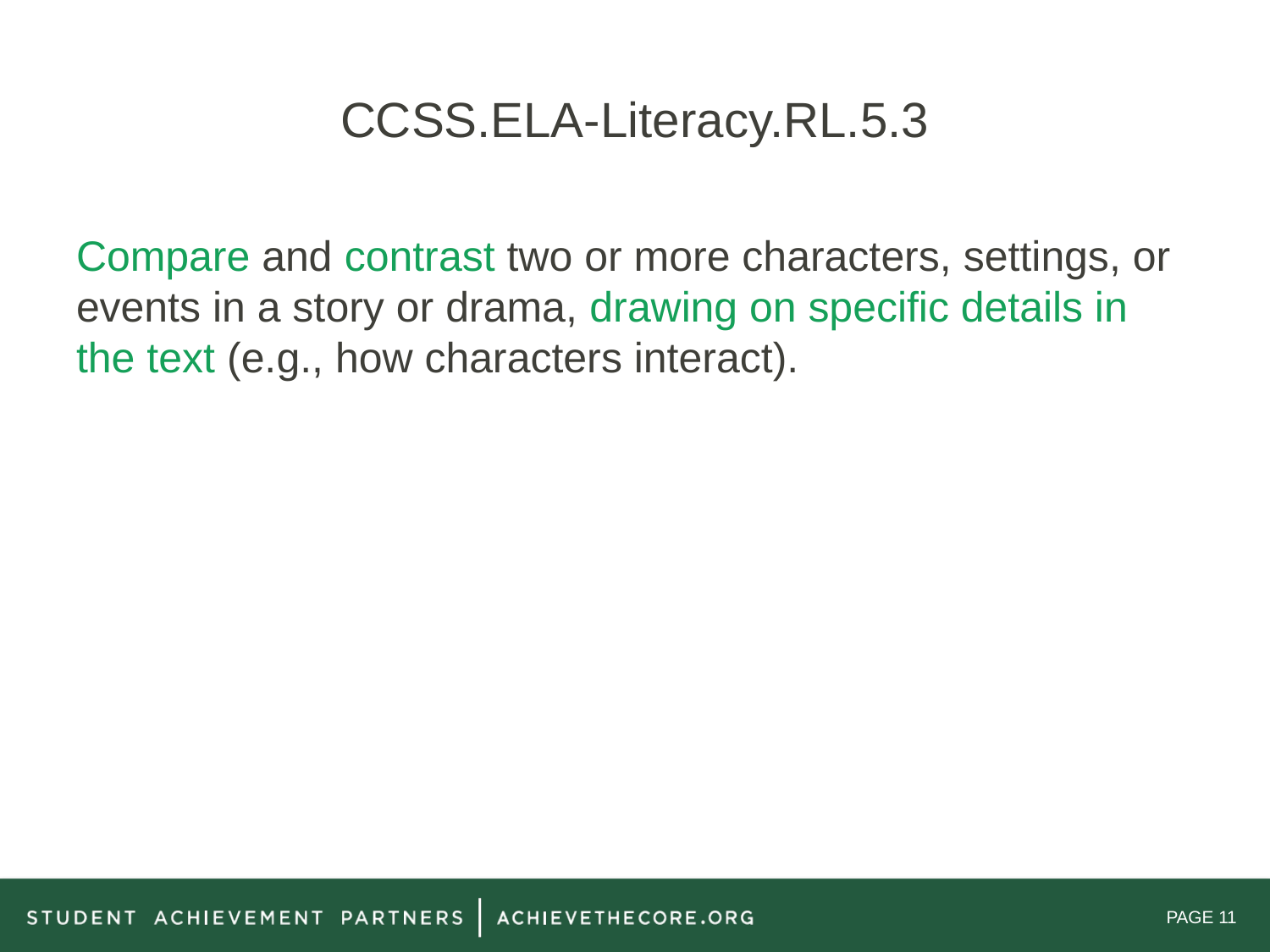

# CCSS.ELA-Literacy.RL.5.3
Compare and contrast two or more characters, settings, or events in a story or drama, drawing on specific details in the text (e.g., how characters interact).